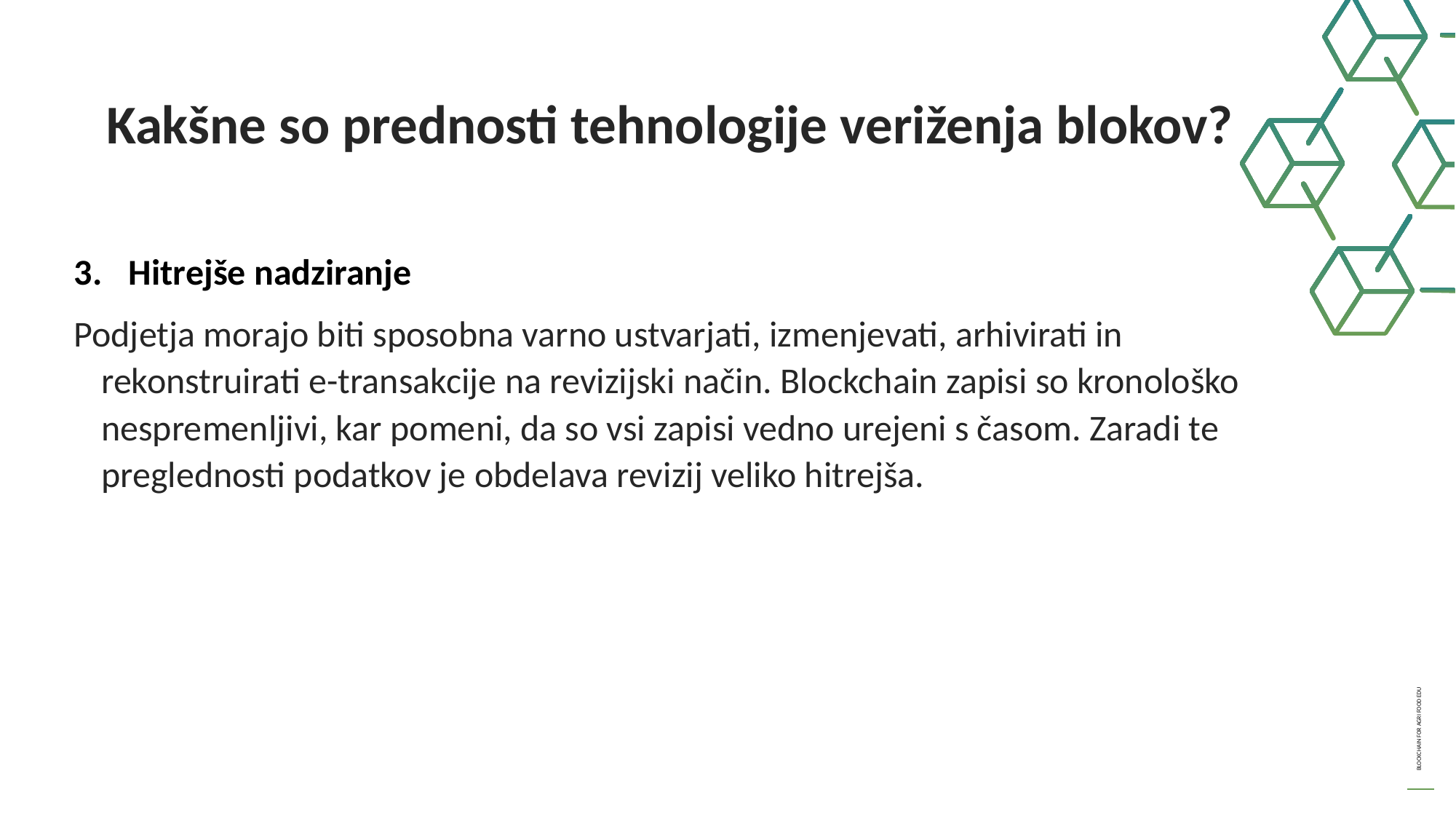

Kakšne so prednosti tehnologije veriženja blokov?
Hitrejše nadziranje
Podjetja morajo biti sposobna varno ustvarjati, izmenjevati, arhivirati in rekonstruirati e-transakcije na revizijski način. Blockchain zapisi so kronološko nespremenljivi, kar pomeni, da so vsi zapisi vedno urejeni s časom. Zaradi te preglednosti podatkov je obdelava revizij veliko hitrejša.